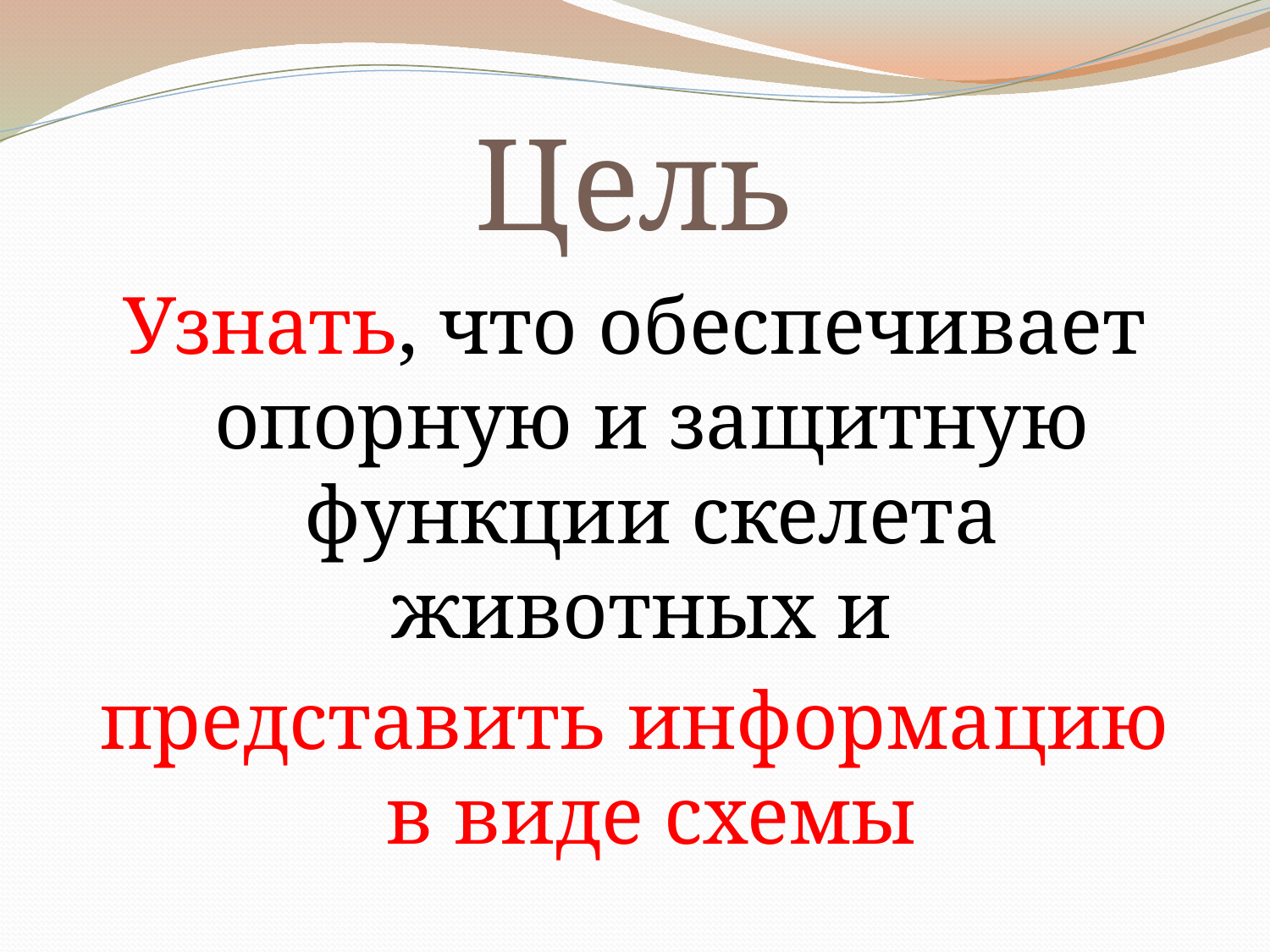

# Цель
Узнать, что обеспечивает опорную и защитную функции скелета животных и
 представить информацию  в виде схемы